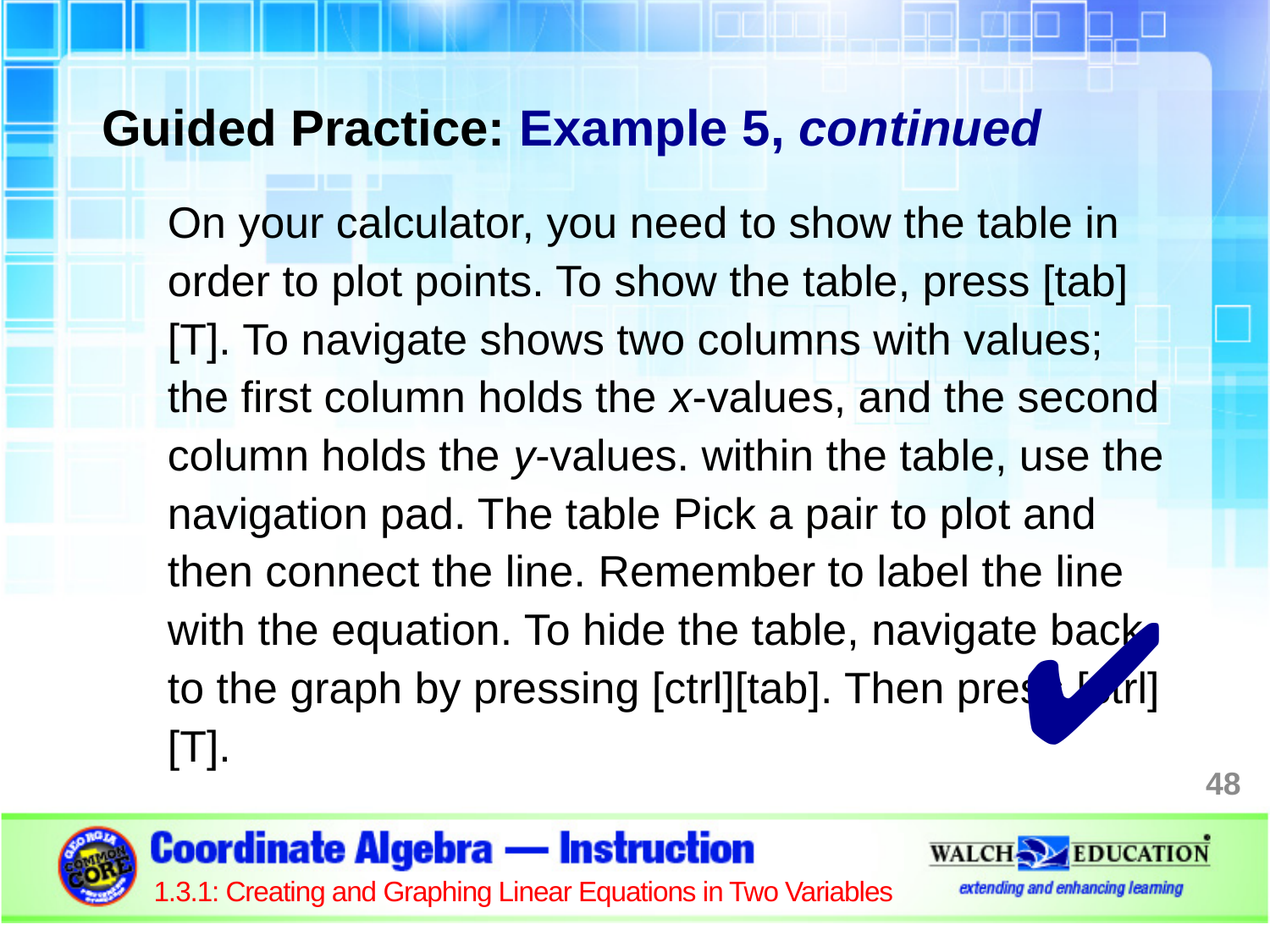

Guided Practice: Example 5, continued

On your calculator, you need to show the table in order to plot points. To show the table, press [tab][T]. To navigate shows two columns with values; the first column holds the x-values, and the second column holds the y-values. within the table, use the navigation pad. The table Pick a pair to plot and then connect the line. Remember to label the line with the equation. To hide the table, navigate back to the graph by pressing [ctrl][tab]. Then press [ctrl][T].

✔
48
1.3.1: Creating and Graphing Linear Equations in Two Variables